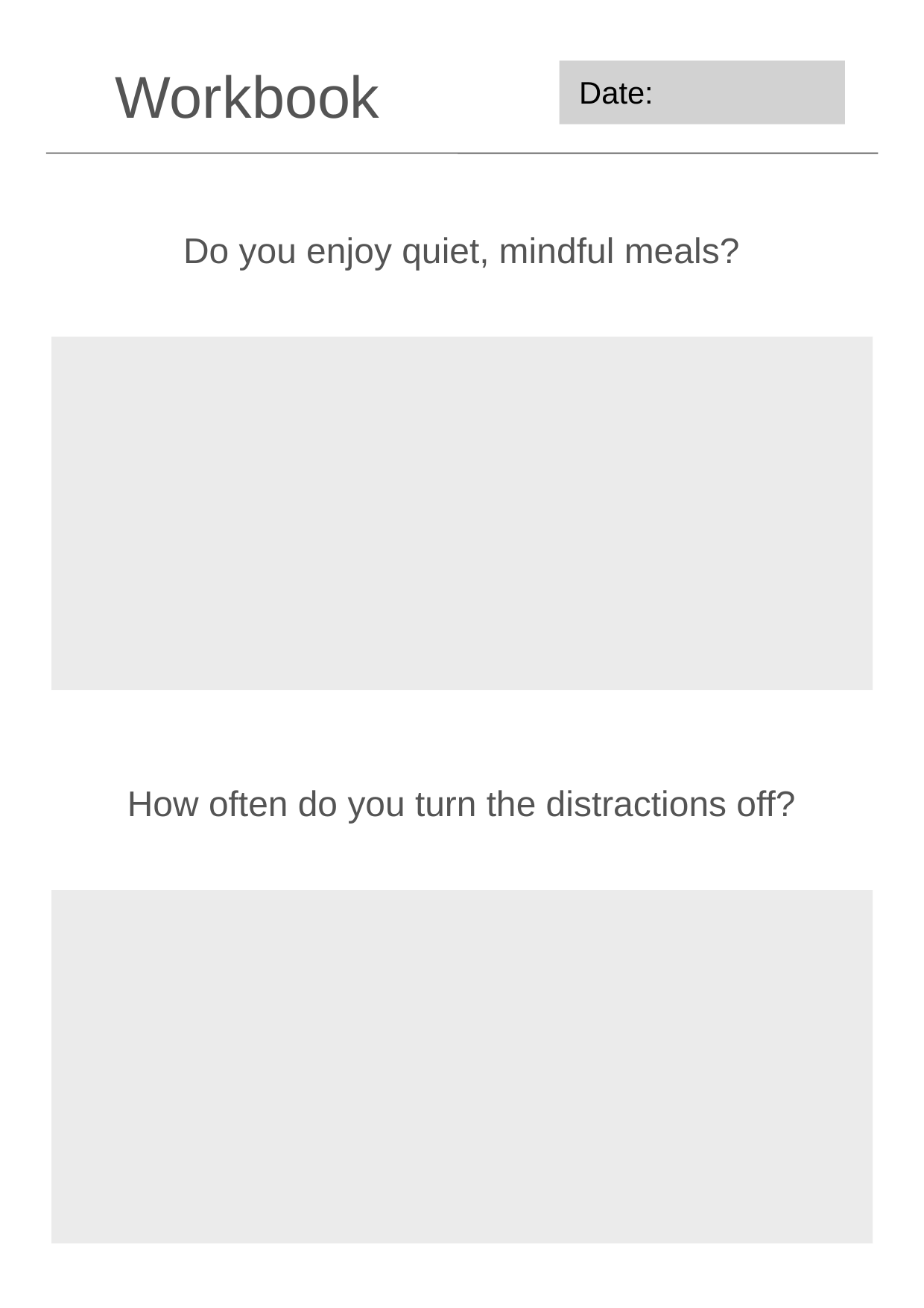

Workbook

Date:

Do you enjoy quiet, mindful meals?

How often do you turn the distractions off?